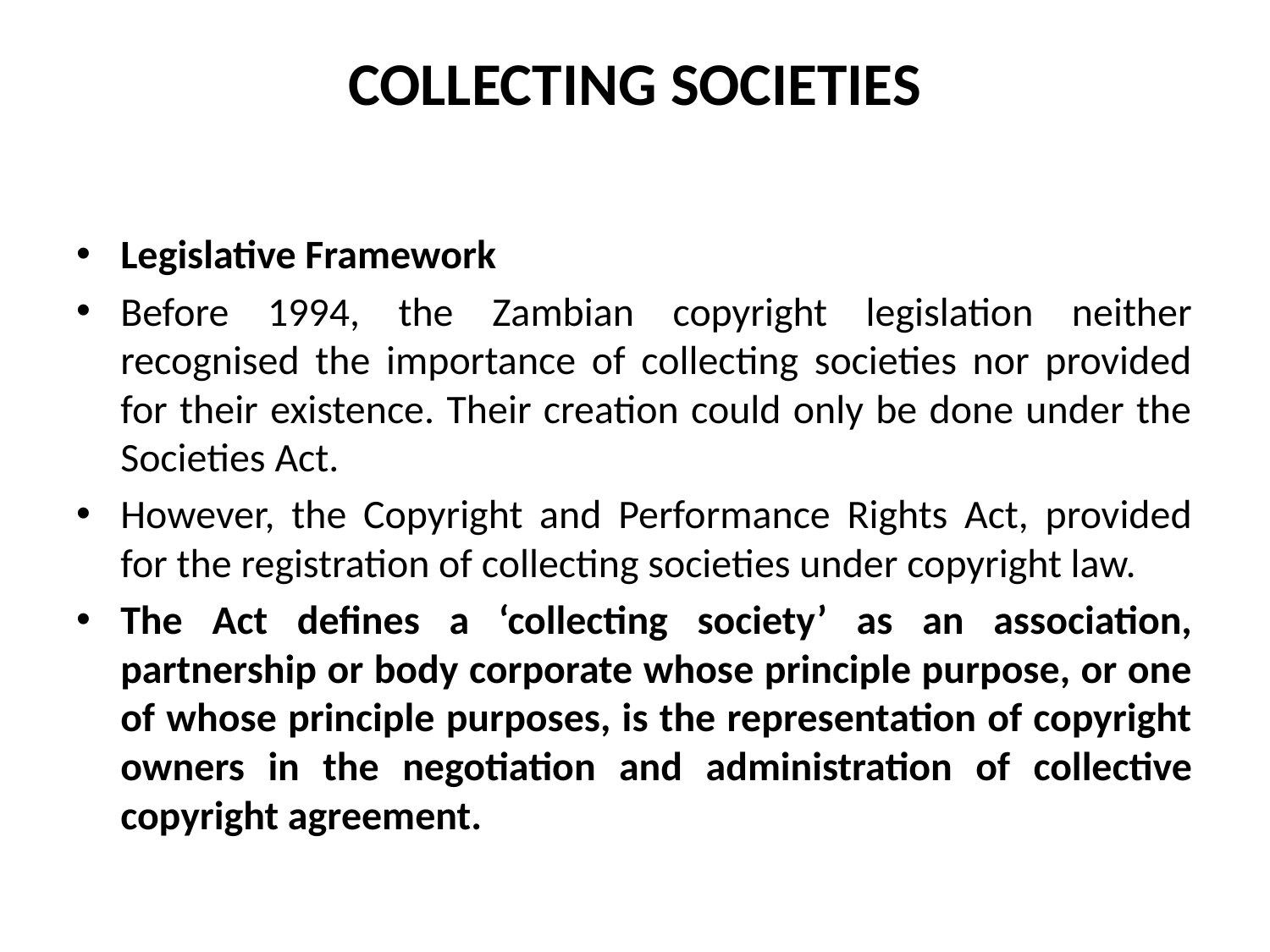

# COLLECTING SOCIETIES
Legislative Framework
Before 1994, the Zambian copyright legislation neither recognised the importance of collecting societies nor provided for their existence. Their creation could only be done under the Societies Act.
However, the Copyright and Performance Rights Act, provided for the registration of collecting societies under copyright law.
The Act defines a ‘collecting society’ as an association, partnership or body corporate whose principle purpose, or one of whose principle purposes, is the representation of copyright owners in the negotiation and administration of collective copyright agreement.